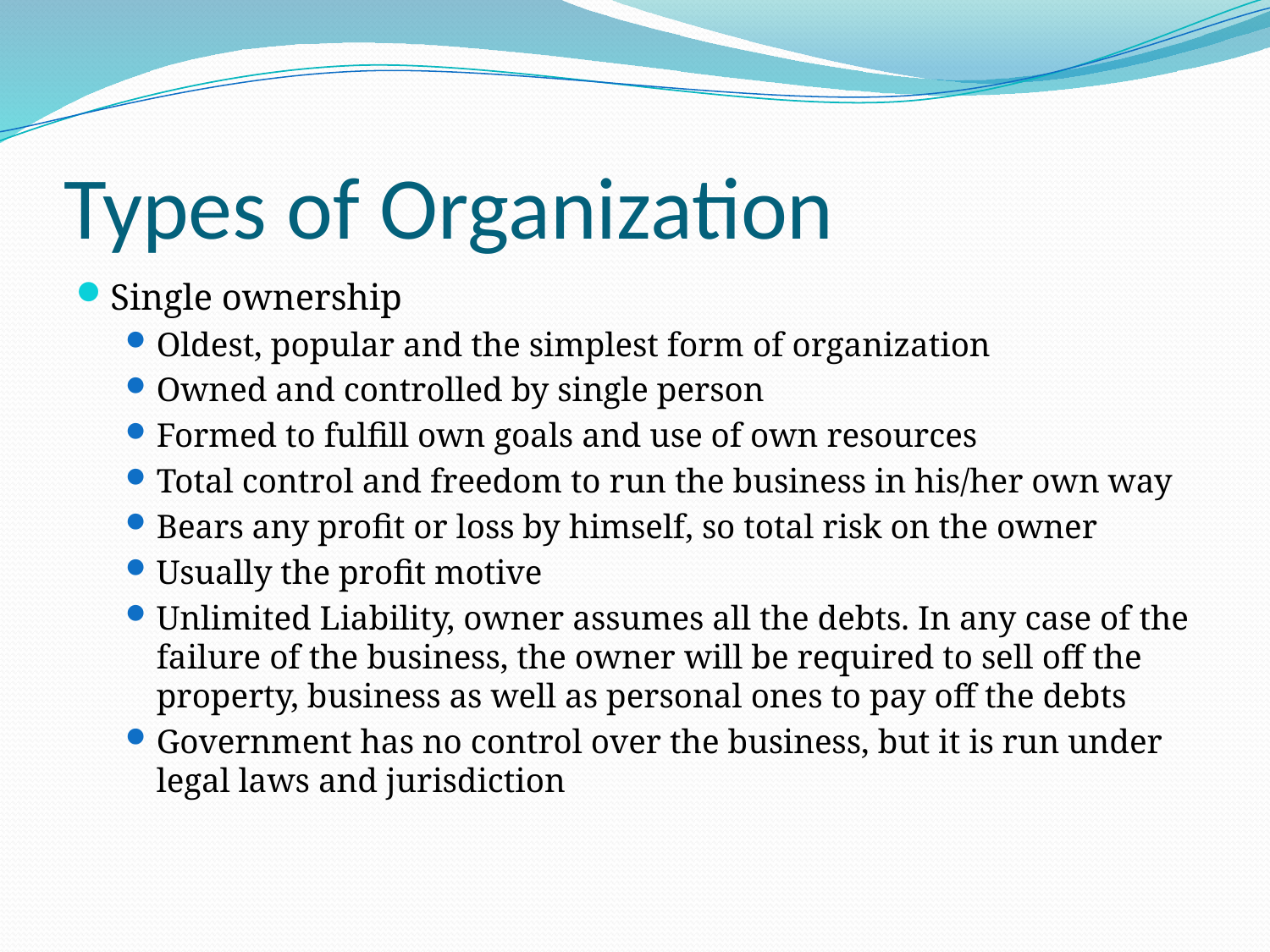

# Types of Organization
Single ownership
Oldest, popular and the simplest form of organization
Owned and controlled by single person
Formed to fulfill own goals and use of own resources
Total control and freedom to run the business in his/her own way
Bears any profit or loss by himself, so total risk on the owner
Usually the profit motive
Unlimited Liability, owner assumes all the debts. In any case of the failure of the business, the owner will be required to sell off the property, business as well as personal ones to pay off the debts
Government has no control over the business, but it is run under legal laws and jurisdiction